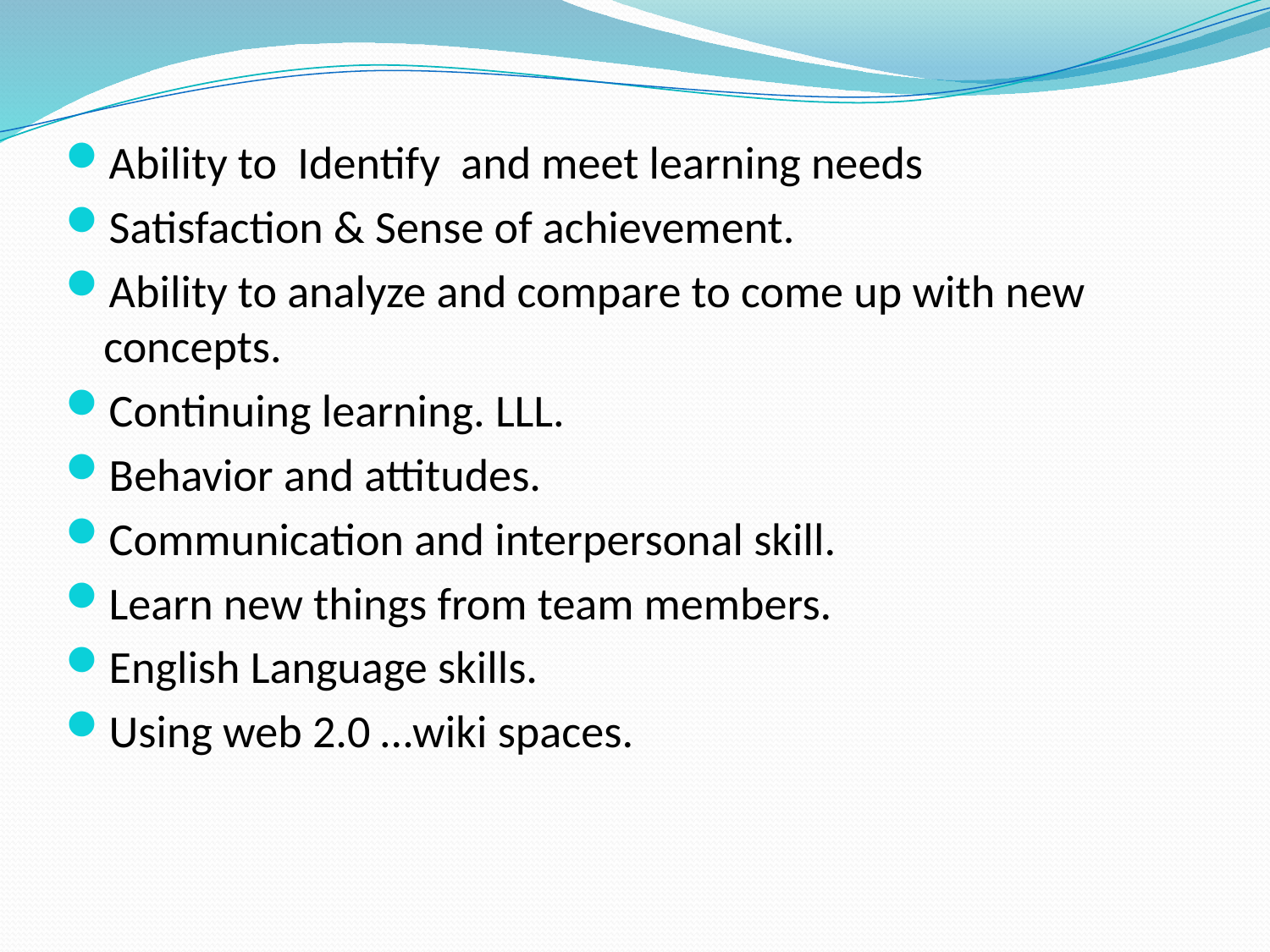

Ability to  Identify  and meet learning needs
Satisfaction & Sense of achievement.
Ability to analyze and compare to come up with new concepts.
Continuing learning. LLL.
Behavior and attitudes.
Communication and interpersonal skill.
Learn new things from team members.
English Language skills.
Using web 2.0 …wiki spaces.